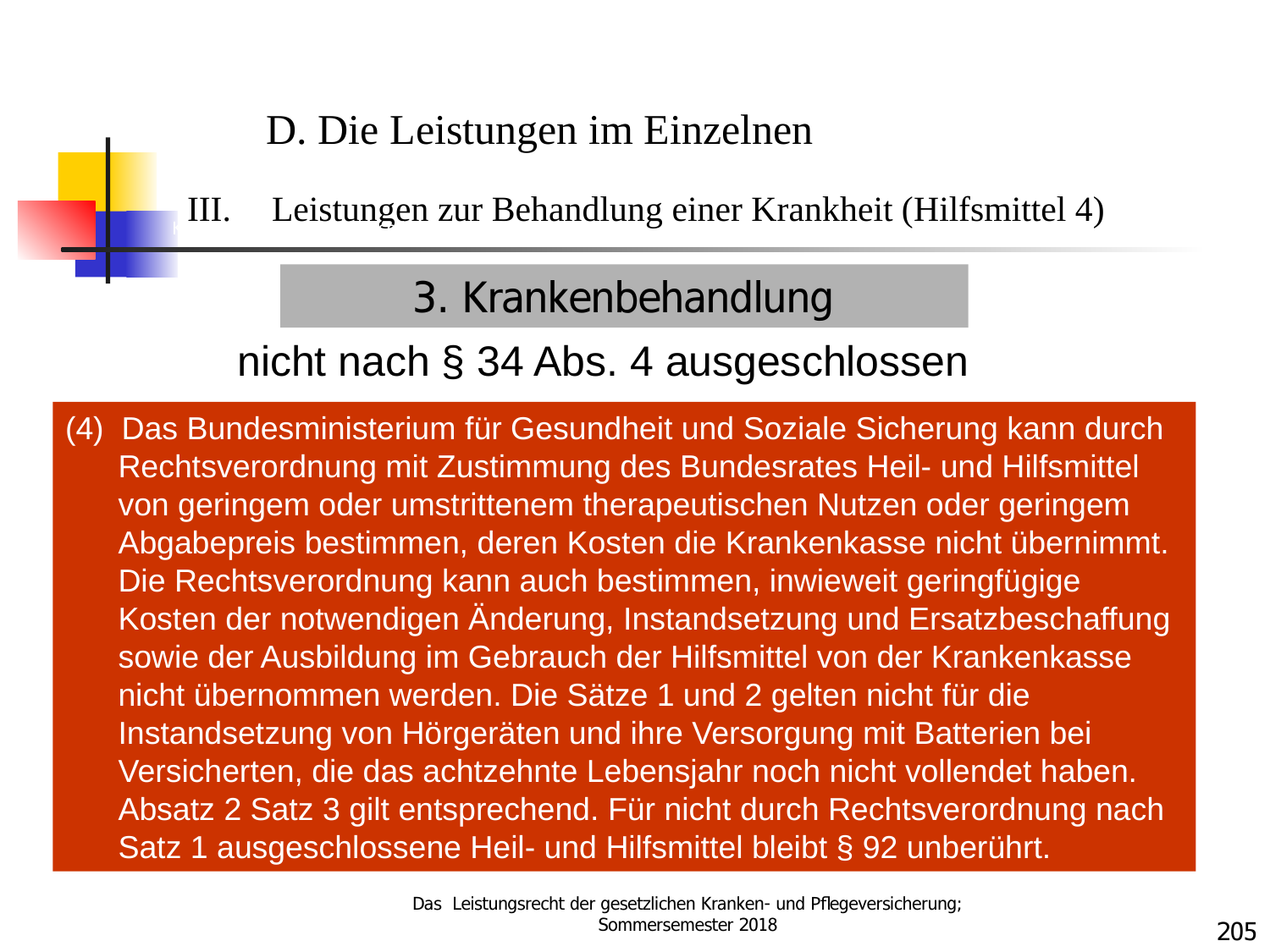

Krankenbehandlung 4 (Hilfsmittel)
D. Die Leistungen im Einzelnen

Leistungen zur Behandlung einer Krankheit (Hilfsmittel 4)
3. Krankenbehandlung
nicht nach § 34 Abs. 4 ausgeschlossen
(4)  Das Bundesministerium für Gesundheit und Soziale Sicherung kann durch Rechtsverordnung mit Zustimmung des Bundesrates Heil- und Hilfsmittel von geringem oder umstrittenem therapeutischen Nutzen oder geringem Abgabepreis bestimmen, deren Kosten die Krankenkasse nicht übernimmt.  Die Rechtsverordnung kann auch bestimmen, inwieweit geringfügige Kosten der notwendigen Änderung, Instandsetzung und Ersatzbeschaffung sowie der Ausbildung im Gebrauch der Hilfsmittel von der Krankenkasse nicht übernommen werden. Die Sätze 1 und 2 gelten nicht für die Instandsetzung von Hörgeräten und ihre Versorgung mit Batterien bei Versicherten, die das achtzehnte Lebensjahr noch nicht vollendet haben. Absatz 2 Satz 3 gilt entsprechend. Für nicht durch Rechtsverordnung nach Satz 1 ausgeschlossene Heil- und Hilfsmittel bleibt § 92 unberührt.
Krankheit
Das  Leistungsrecht der gesetzlichen Kranken- und Pflegeversicherung; Sommersemester 2018
205